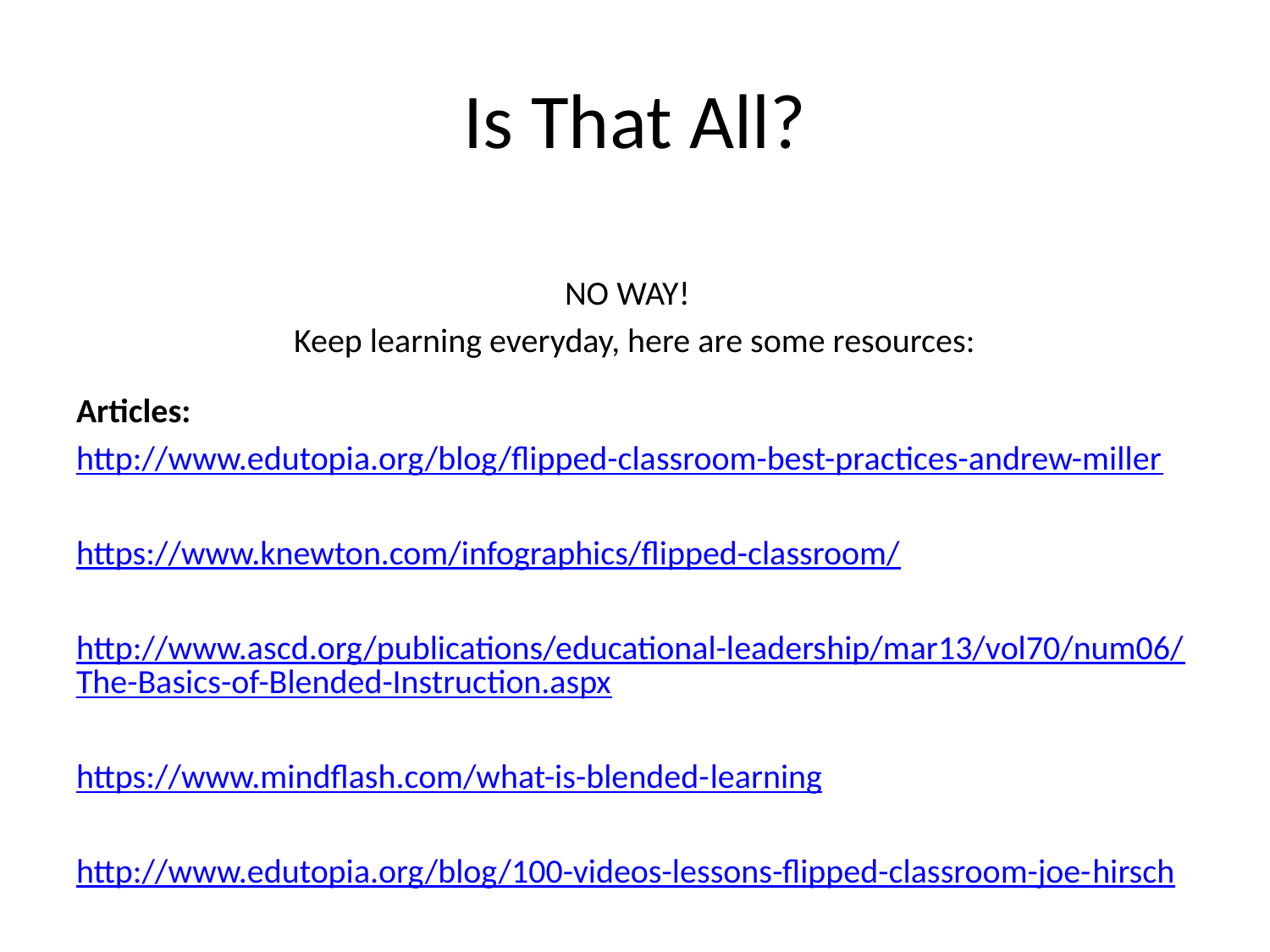

# Is That All?
NO WAY!
Keep learning everyday, here are some resources:

Articles:
http://www.edutopia.org/blog/flipped-classroom-best-practices-andrew-miller

https://www.knewton.com/infographics/flipped-classroom/

http://www.ascd.org/publications/educational-leadership/mar13/vol70/num06/The-Basics-of-Blended-Instruction.aspx

https://www.mindflash.com/what-is-blended-learning

http://www.edutopia.org/blog/100-videos-lessons-flipped-classroom-joe-hirsch